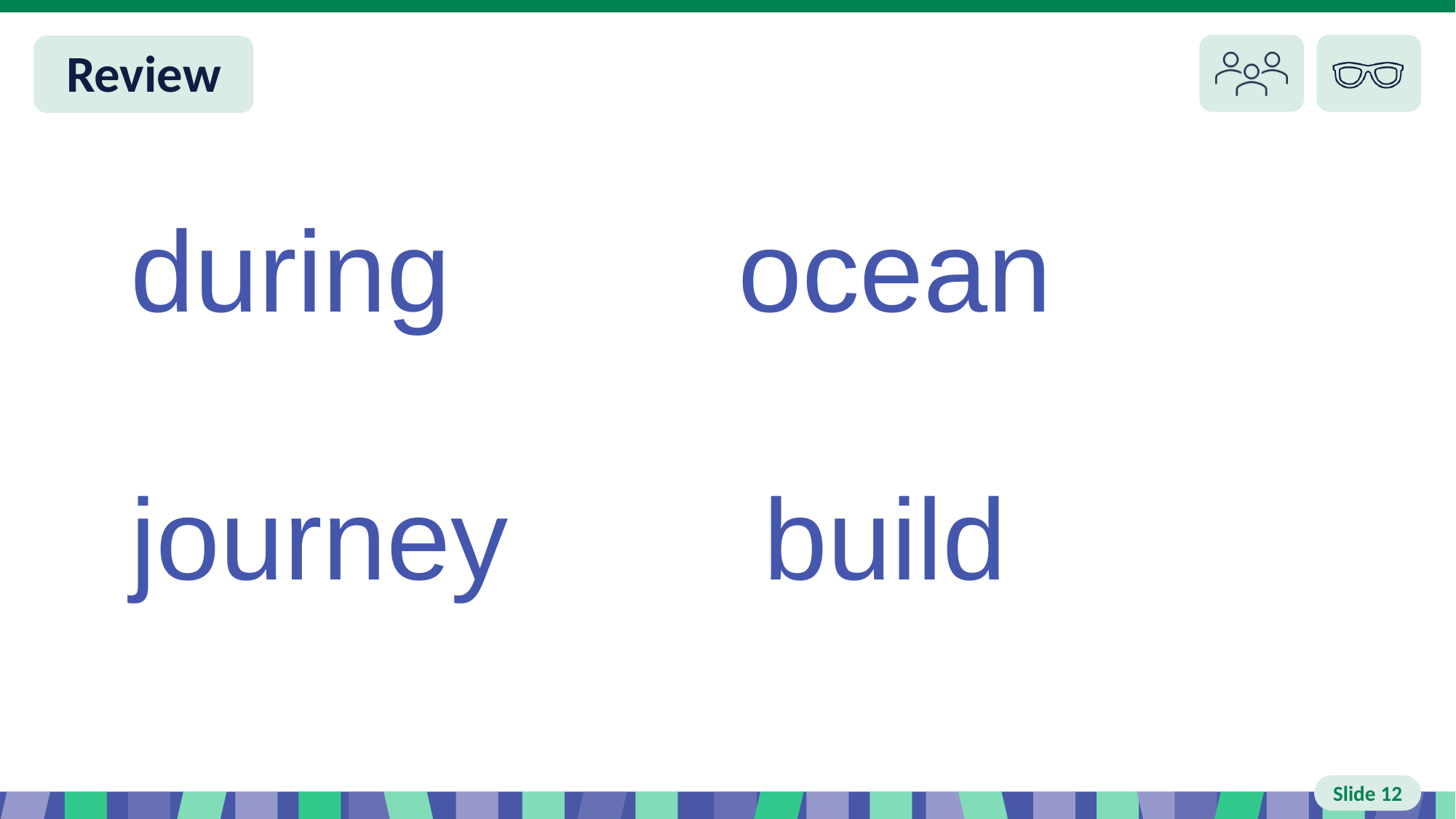

Slide 12 Review You do
during         ocean
journey        build